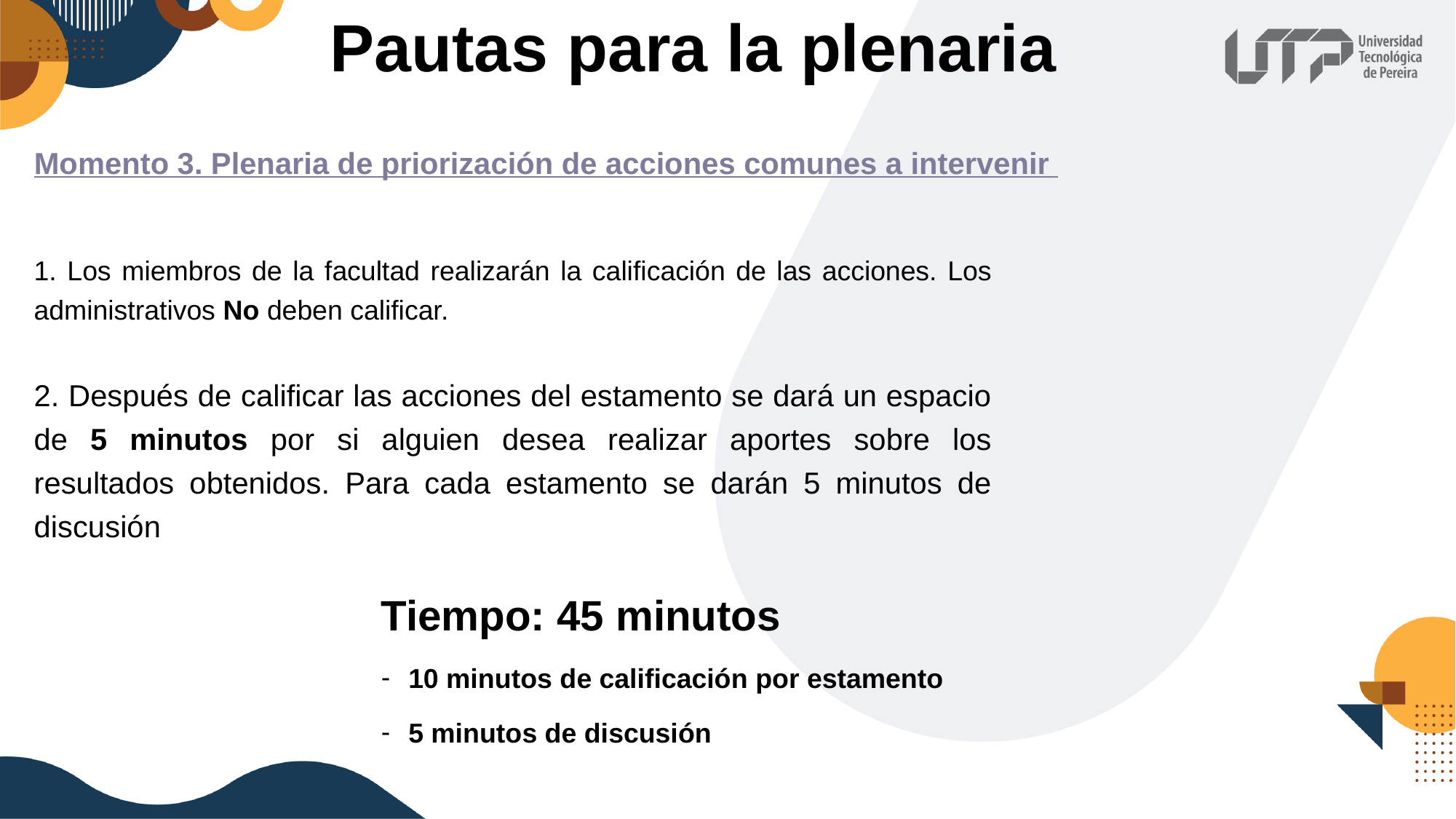

Pautas para la plenaria
Momento 3. Plenaria de priorización de acciones comunes a intervenir
1. Los miembros de la facultad realizarán la calificación de las acciones. Los administrativos No deben calificar.

2. Después de calificar las acciones del estamento se dará un espacio de 5 minutos por si alguien desea realizar aportes sobre los resultados obtenidos. Para cada estamento se darán 5 minutos de discusión
Tiempo: 45 minutos
10 minutos de calificación por estamento
5 minutos de discusión